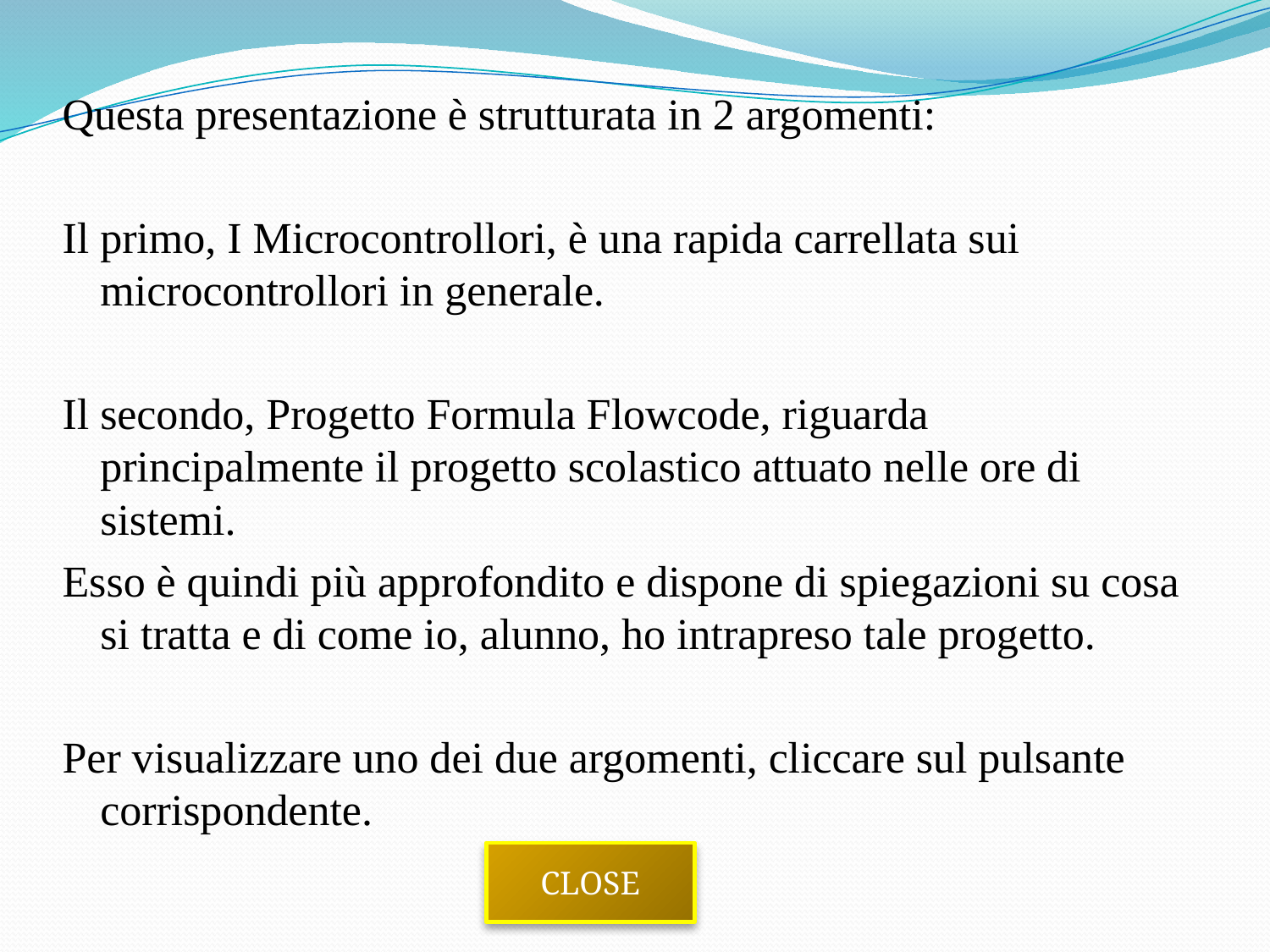

Questa presentazione è strutturata in 2 argomenti:

Il primo, I Microcontrollori, è una rapida carrellata sui microcontrollori in generale.

Il secondo, Progetto Formula Flowcode, riguarda principalmente il progetto scolastico attuato nelle ore di sistemi.
Esso è quindi più approfondito e dispone di spiegazioni su cosa si tratta e di come io, alunno, ho intrapreso tale progetto.

Per visualizzare uno dei due argomenti, cliccare sul pulsante corrispondente.
CLOSE